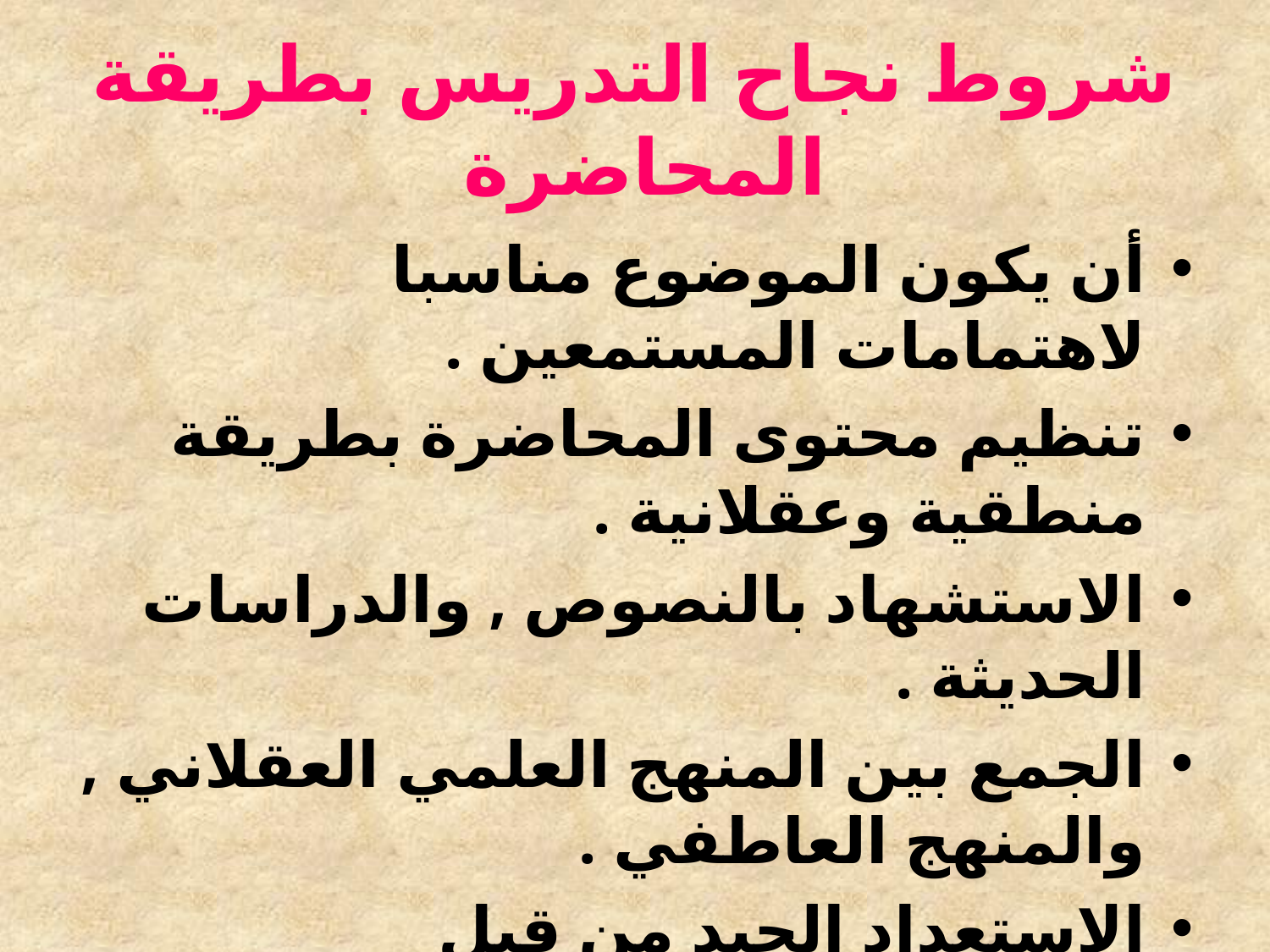

# شروط نجاح التدريس بطريقة المحاضرة
أن يكون الموضوع مناسبا لاهتمامات المستمعين .
تنظيم محتوى المحاضرة بطريقة منطقية وعقلانية .
الاستشهاد بالنصوص , والدراسات الحديثة .
الجمع بين المنهج العلمي العقلاني , والمنهج العاطفي .
الاستعداد الجيد من قبل المحاضر ,حسن الالقاء